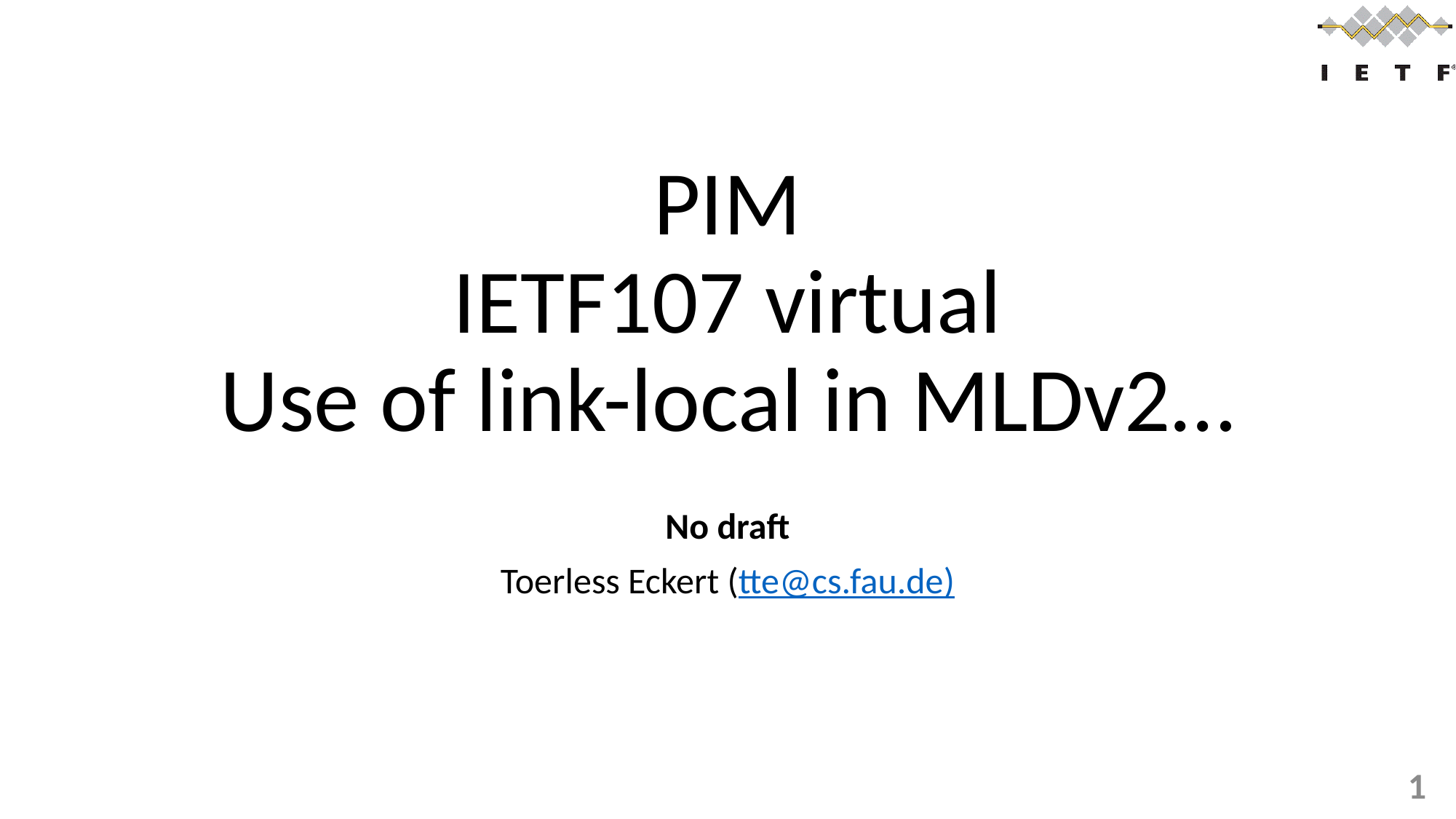

# PIM IETF107 virtual Use of link-local in MLDv2…
No draft
Toerless Eckert (tte@cs.fau.de)

1